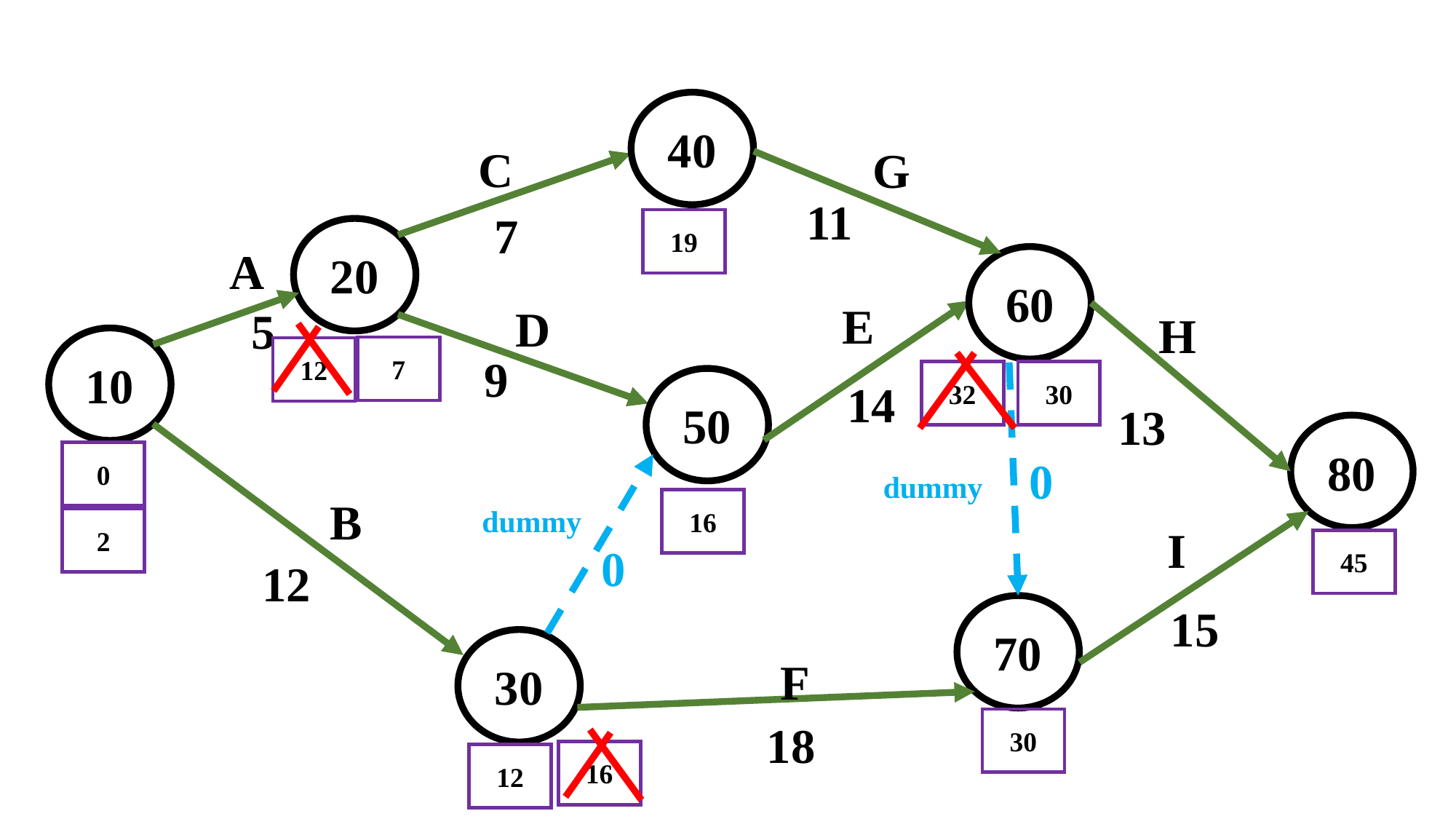

40
C
G
11
7
19
20
A
60
E
D
5
H
10
7
12
9
30
32
50
14
13
80
0
0
dummy
B
16
dummy
2
I
45
0
12
15
70
30
F
30
18
16
12